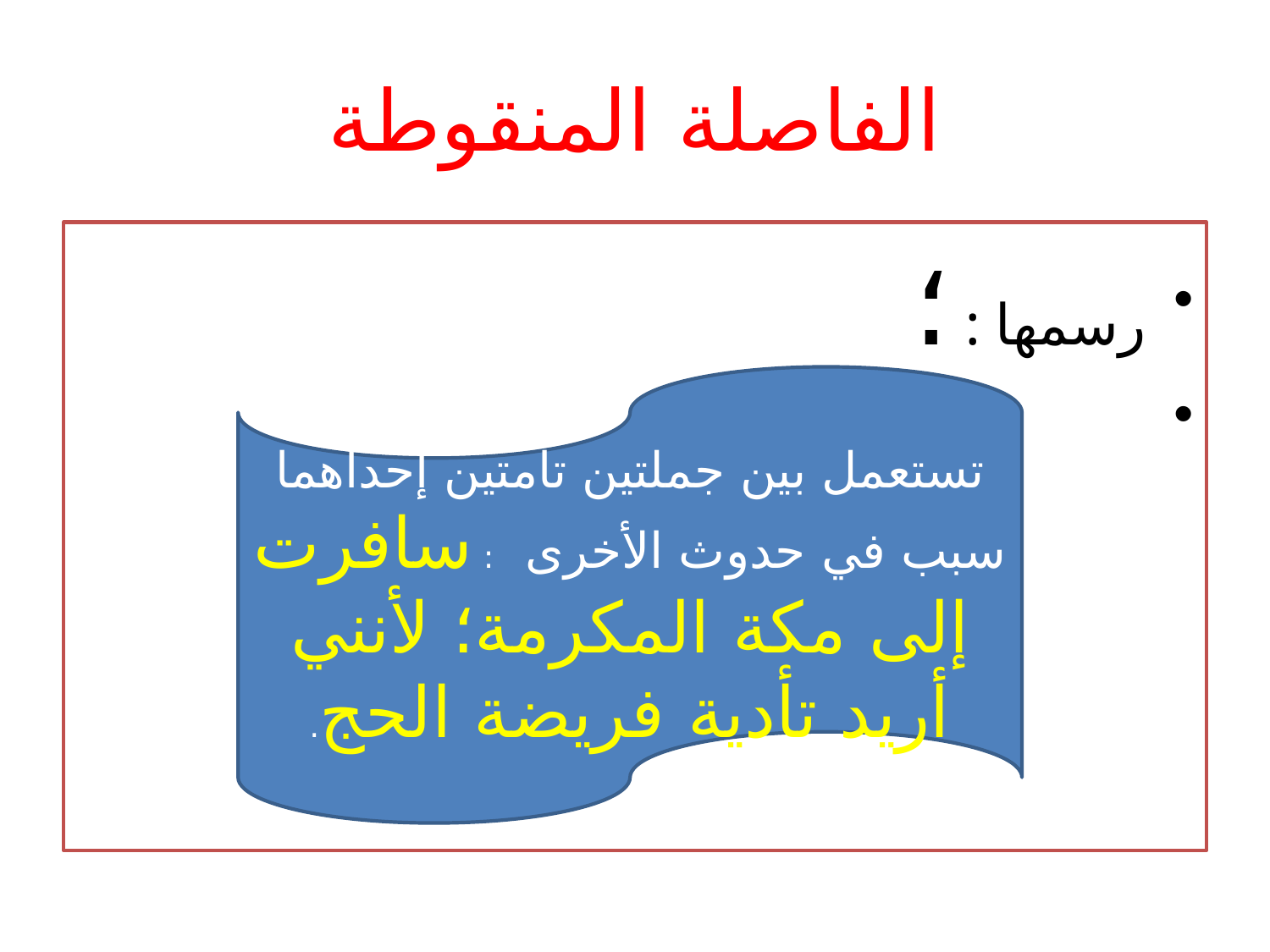

# الفاصلة المنقوطة
رسمها : ؛

تستعمل بين جملتين تامتين إحداهما سبب في حدوث الأخرى  : سافرت إلى مكة المكرمة؛ لأنني أريد تأدية فريضة الحج.